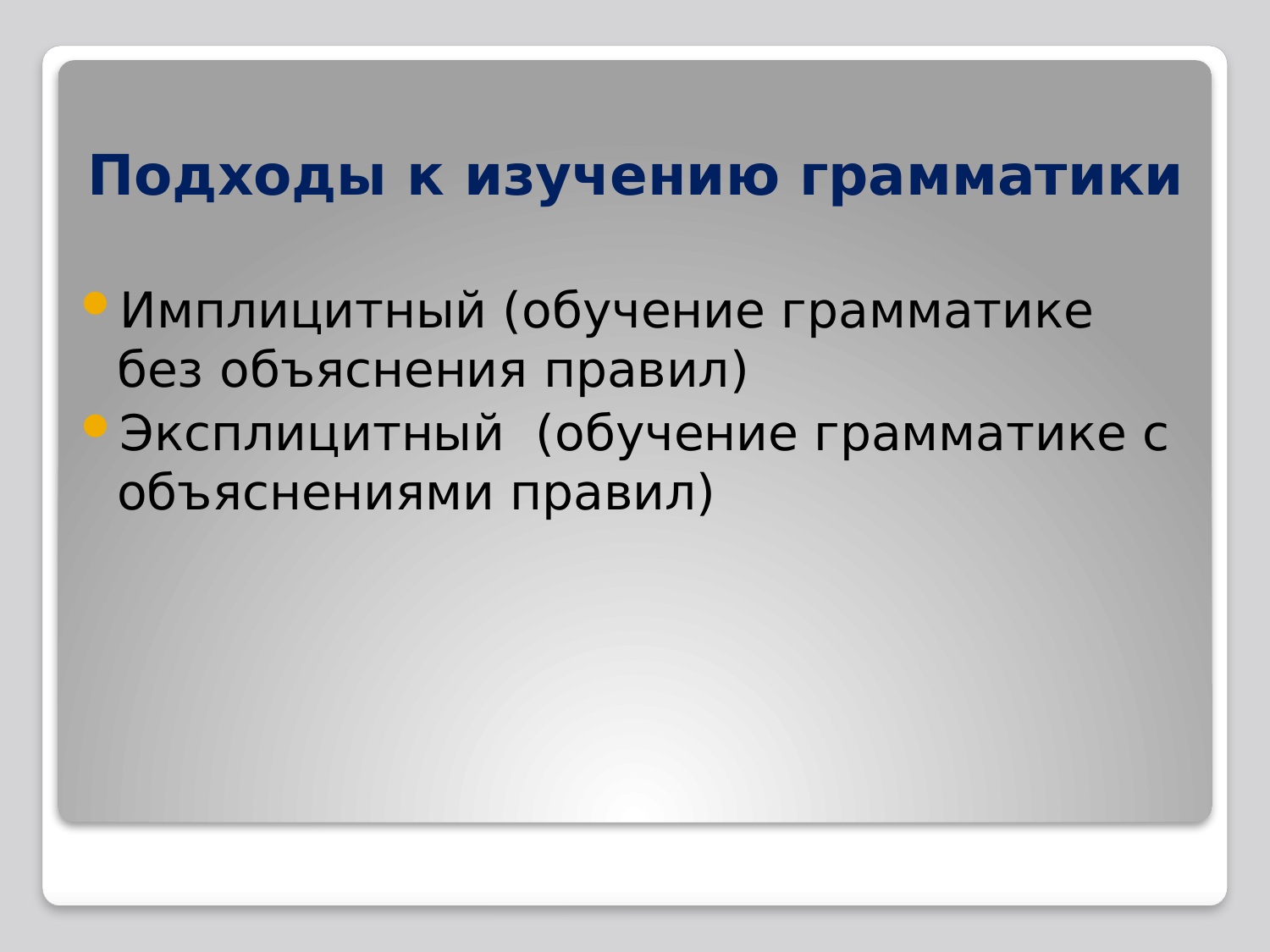

# Подходы к изучению грамматики
Имплицитный (обучение грамматике без объяснения правил)
Эксплицитный  (обучение грамматике с объяснениями правил)